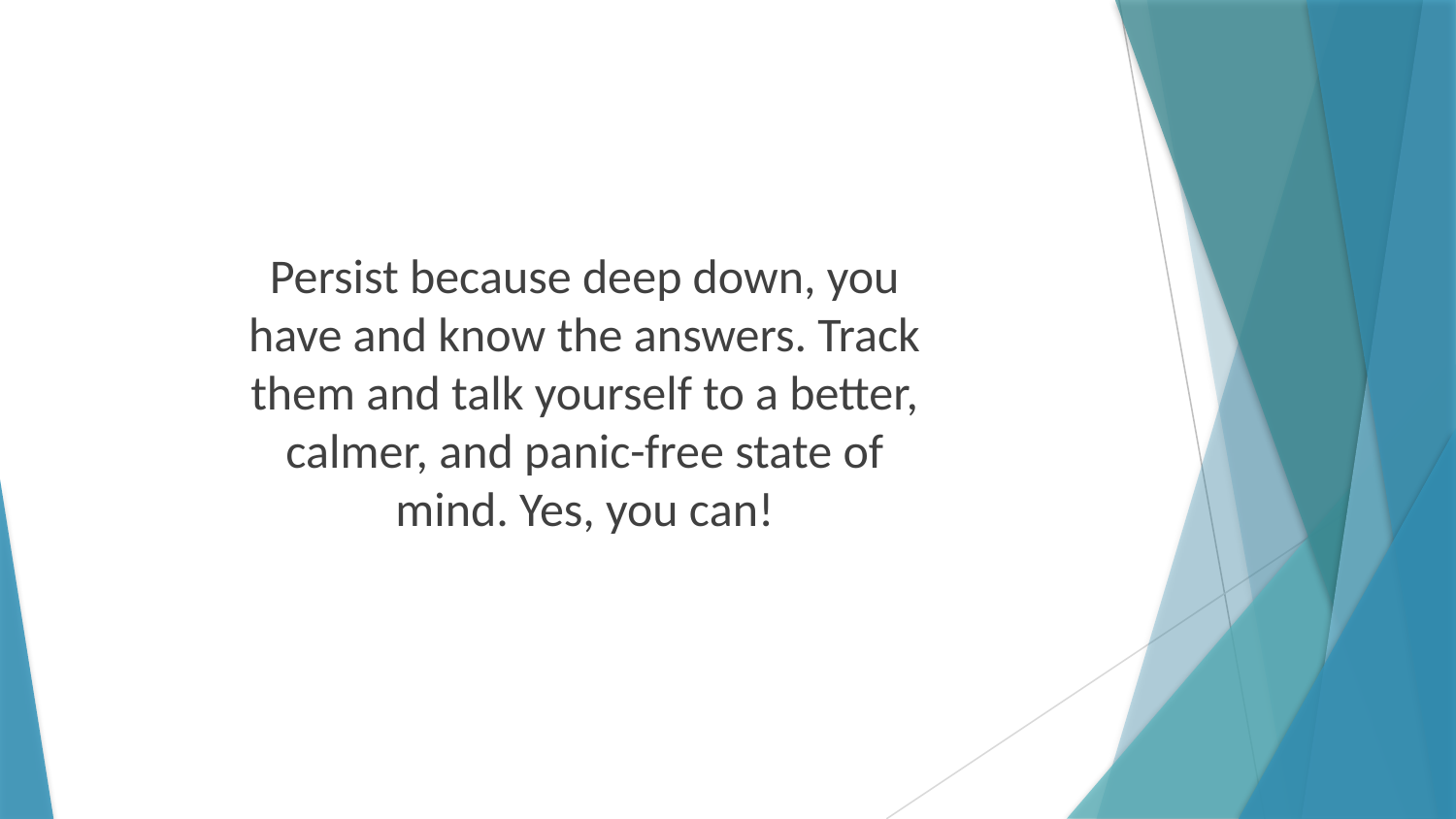

Persist because deep down, you have and know the answers. Track them and talk yourself to a better, calmer, and panic-free state of mind. Yes, you can!